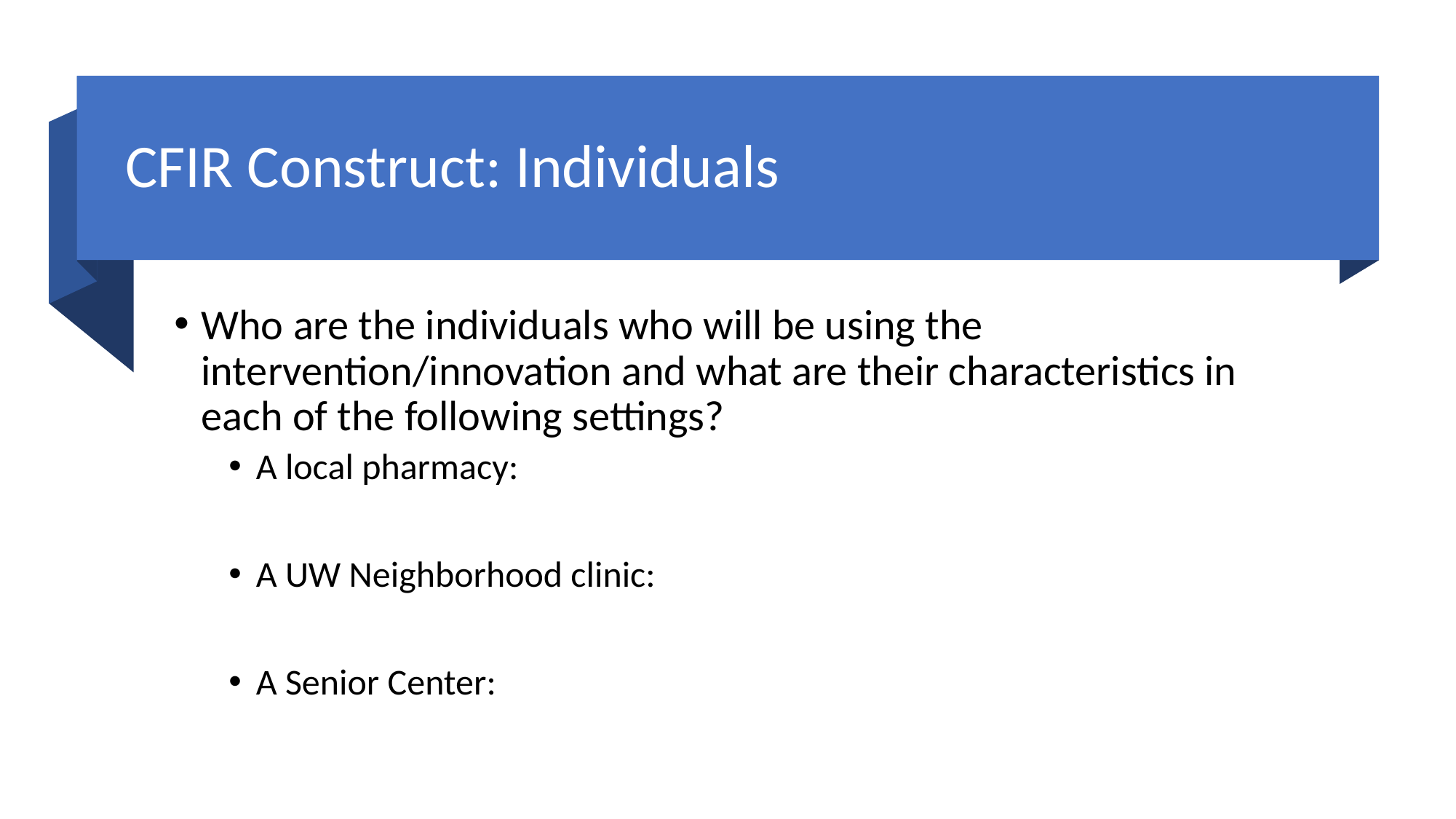

# CFIR Construct: Individuals

Who are the individuals who will be using the intervention/innovation and what are their characteristics in each of the following settings?
A local pharmacy:

A UW Neighborhood clinic:

A Senior Center: